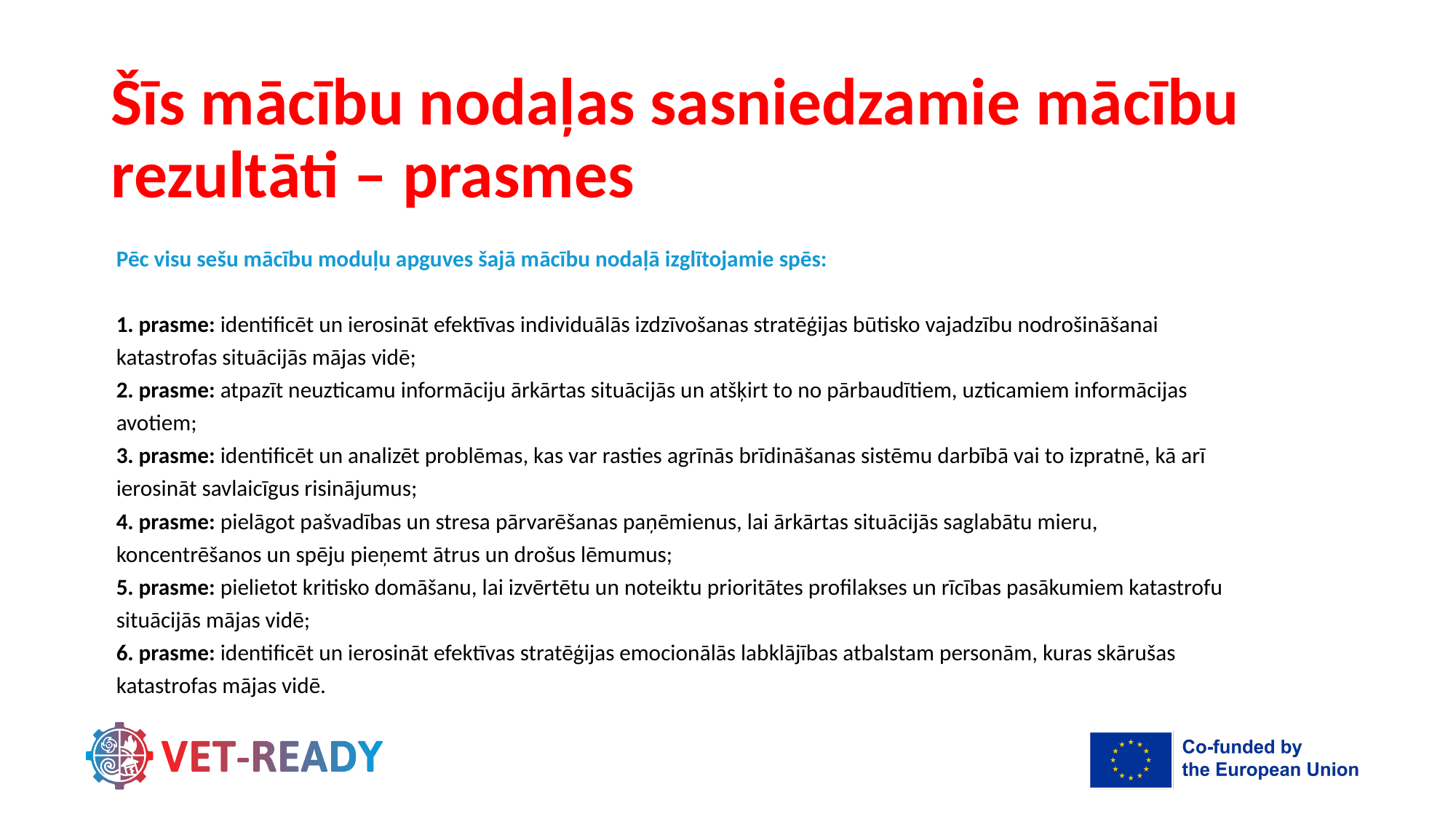

# Šīs mācību nodaļas sasniedzamie mācību rezultāti – prasmes
Pēc visu sešu mācību moduļu apguves šajā mācību nodaļā izglītojamie spēs:

1. prasme: identificēt un ierosināt efektīvas individuālās izdzīvošanas stratēģijas būtisko vajadzību nodrošināšanai katastrofas situācijās mājas vidē;
2. prasme: atpazīt neuzticamu informāciju ārkārtas situācijās un atšķirt to no pārbaudītiem, uzticamiem informācijas avotiem;
3. prasme: identificēt un analizēt problēmas, kas var rasties agrīnās brīdināšanas sistēmu darbībā vai to izpratnē, kā arī ierosināt savlaicīgus risinājumus;
4. prasme: pielāgot pašvadības un stresa pārvarēšanas paņēmienus, lai ārkārtas situācijās saglabātu mieru, koncentrēšanos un spēju pieņemt ātrus un drošus lēmumus;
5. prasme: pielietot kritisko domāšanu, lai izvērtētu un noteiktu prioritātes profilakses un rīcības pasākumiem katastrofu situācijās mājas vidē;
6. prasme: identificēt un ierosināt efektīvas stratēģijas emocionālās labklājības atbalstam personām, kuras skārušas katastrofas mājas vidē.